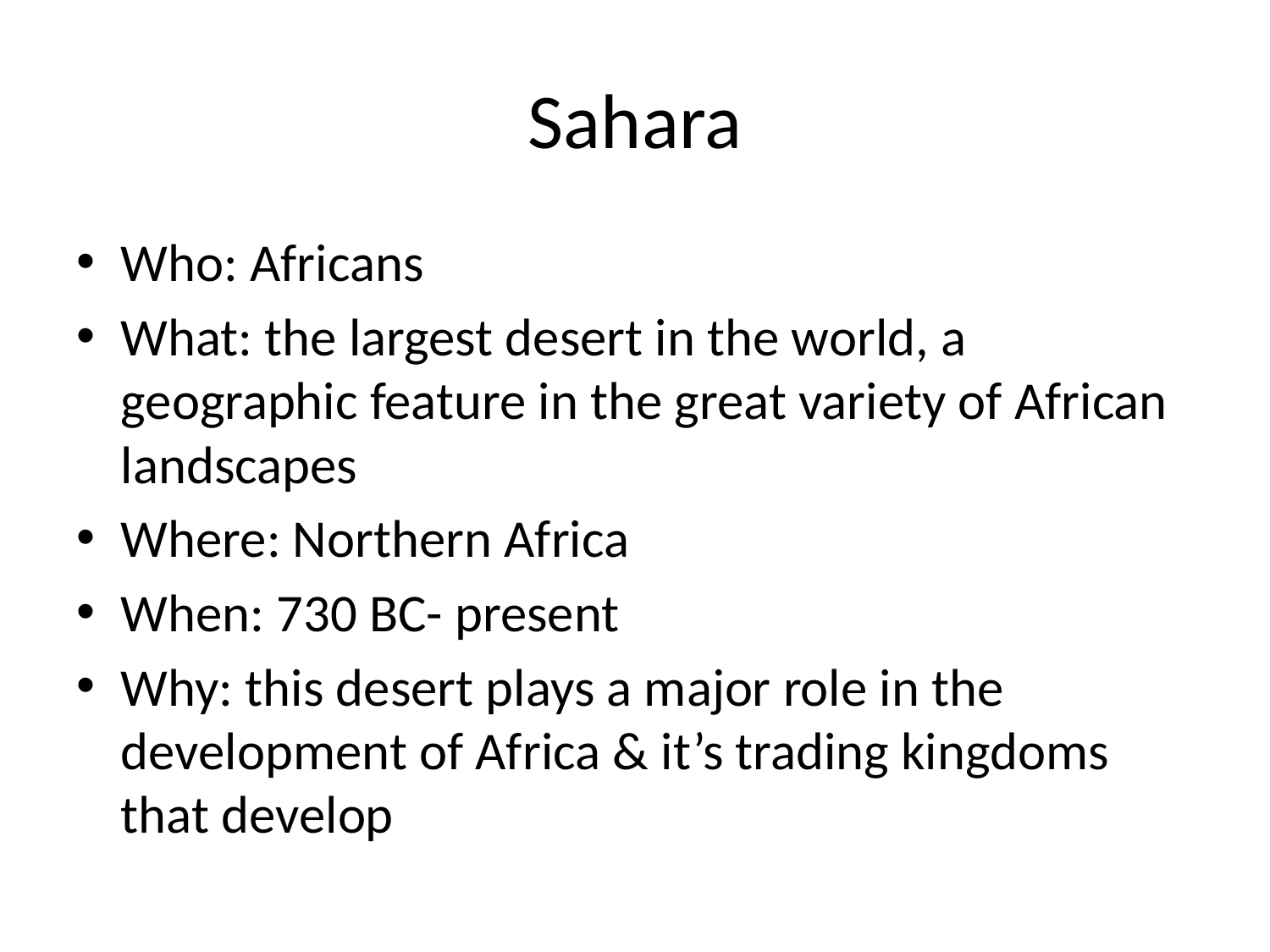

# Sahara
Who: Africans
What: the largest desert in the world, a geographic feature in the great variety of African landscapes
Where: Northern Africa
When: 730 BC- present
Why: this desert plays a major role in the development of Africa & it’s trading kingdoms that develop